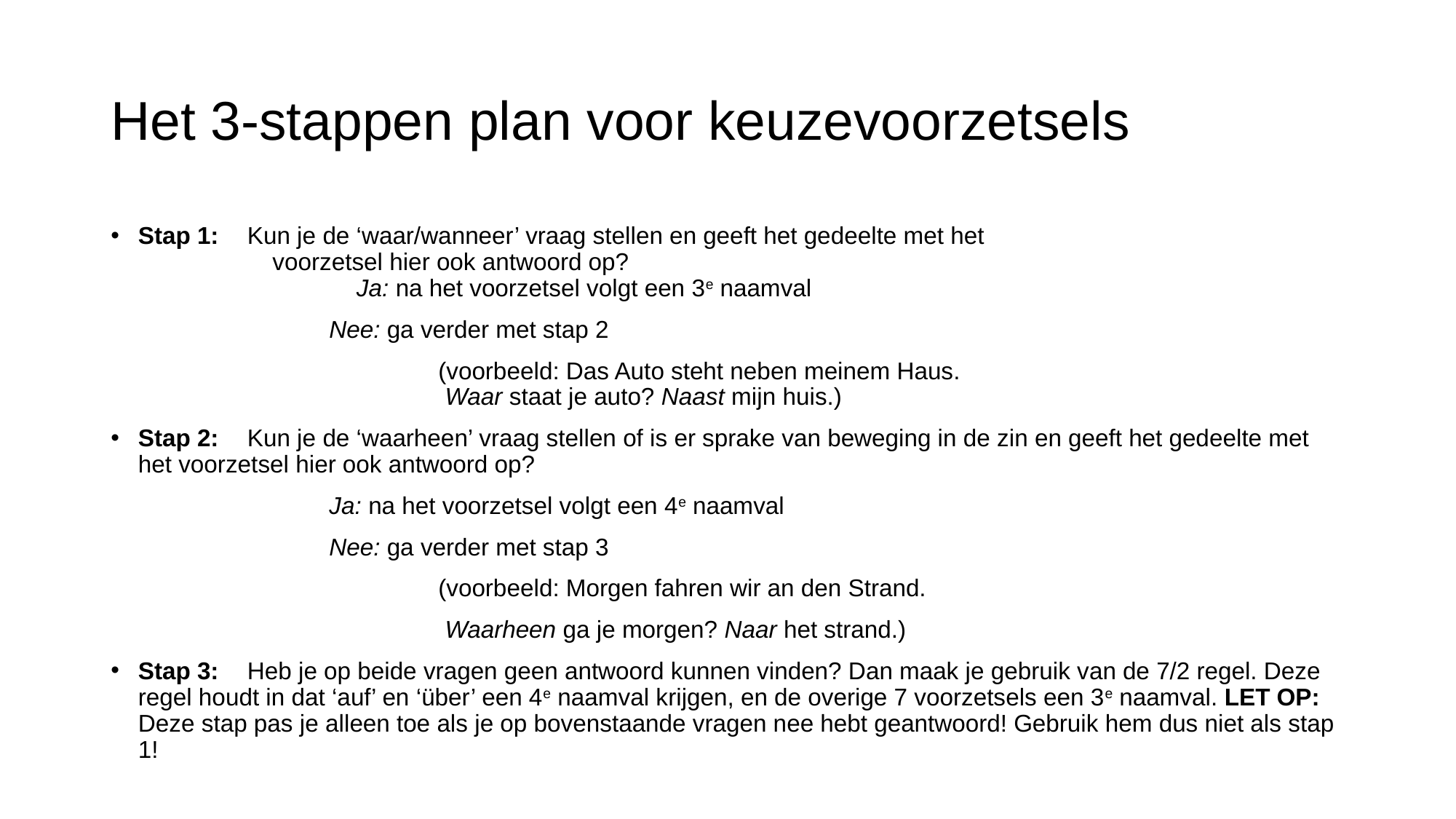

# Het 3-stappen plan voor keuzevoorzetsels
Stap 1:	Kun je de ‘waar/wanneer’ vraag stellen en geeft het gedeelte met het
                    voorzetsel hier ook antwoord op?
		Ja: na het voorzetsel volgt een 3e naamval
		Nee: ga verder met stap 2
			(voorbeeld: Das Auto steht neben meinem Haus.
			 Waar staat je auto? Naast mijn huis.)
Stap 2:	Kun je de ‘waarheen’ vraag stellen of is er sprake van beweging in de zin en geeft het gedeelte met het voorzetsel hier ook antwoord op?
		Ja: na het voorzetsel volgt een 4e naamval
		Nee: ga verder met stap 3
			(voorbeeld: Morgen fahren wir an den Strand.
			 Waarheen ga je morgen? Naar het strand.)
Stap 3:	Heb je op beide vragen geen antwoord kunnen vinden? Dan maak je gebruik van de 7/2 regel. Deze regel houdt in dat ‘auf’ en ‘über’ een 4e naamval krijgen, en de overige 7 voorzetsels een 3e naamval. LET OP: Deze stap pas je alleen toe als je op bovenstaande vragen nee hebt geantwoord! Gebruik hem dus niet als stap 1!